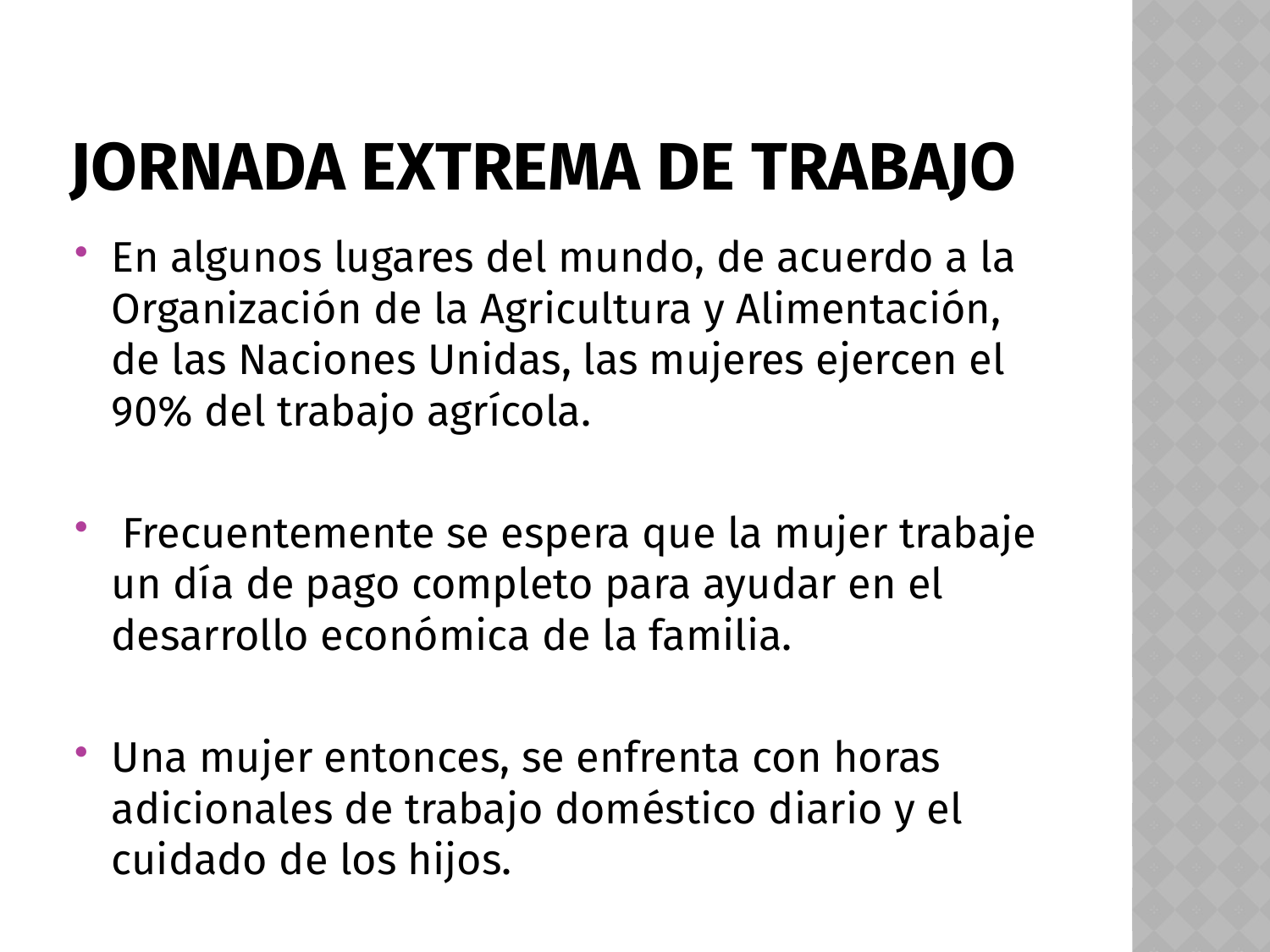

# JORNADA EXTREMA DE TRABAJO
En algunos lugares del mundo, de acuerdo a la Organización de la Agricultura y Alimentación, de las Naciones Unidas, las mujeres ejercen el 90% del trabajo agrícola.

 Frecuentemente se espera que la mujer trabaje un día de pago completo para ayudar en el desarrollo económica de la familia.

Una mujer entonces, se enfrenta con horas adicionales de trabajo doméstico diario y el cuidado de los hijos.